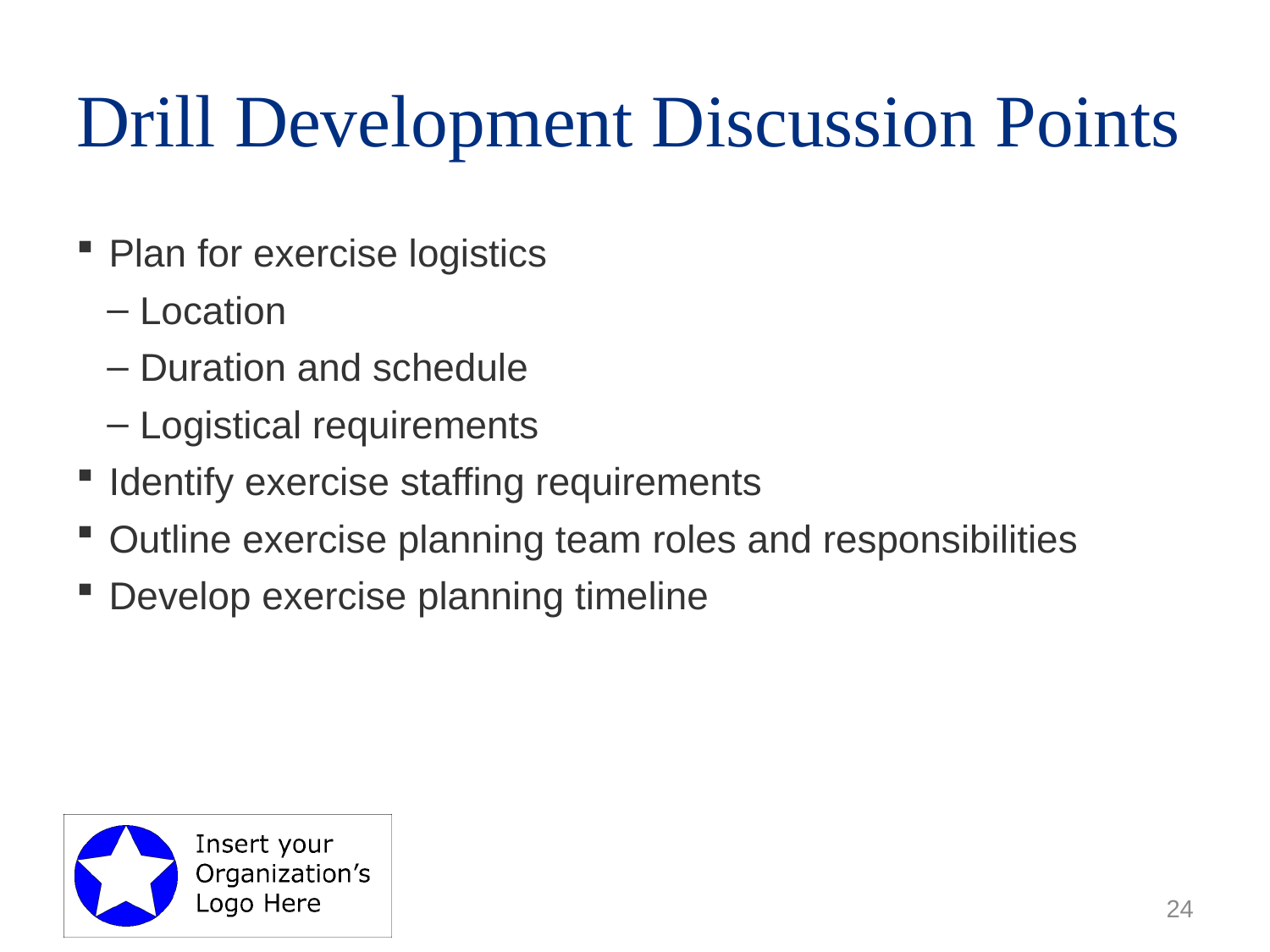

# Drill Development Discussion Points
Plan for exercise logistics
Location
Duration and schedule
Logistical requirements
Identify exercise staffing requirements
Outline exercise planning team roles and responsibilities
Develop exercise planning timeline

24